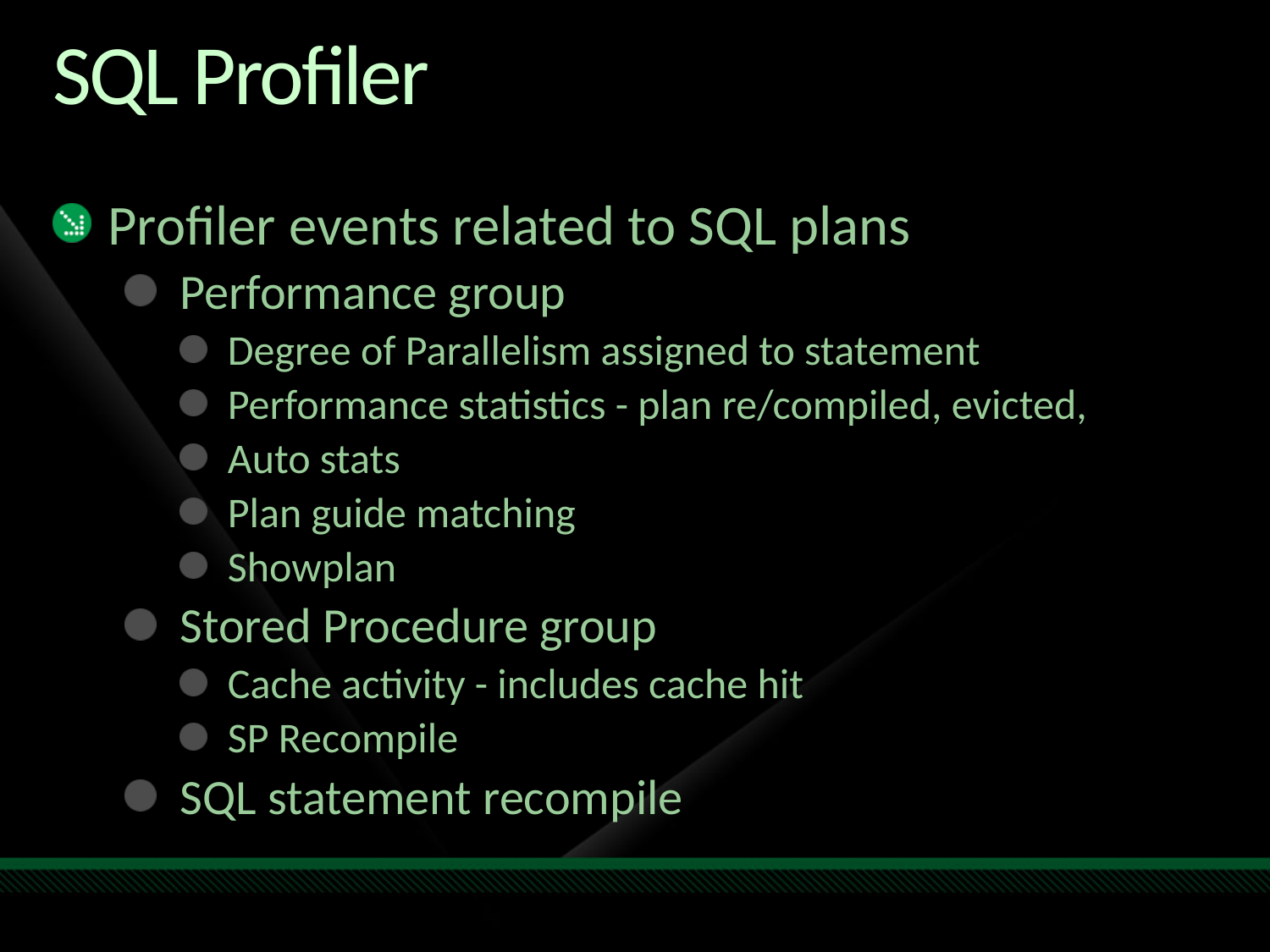

# SQL Profiler
Profiler events related to SQL plans
Performance group
Degree of Parallelism assigned to statement
Performance statistics - plan re/compiled, evicted,
Auto stats
Plan guide matching
Showplan
Stored Procedure group
Cache activity - includes cache hit
SP Recompile
SQL statement recompile